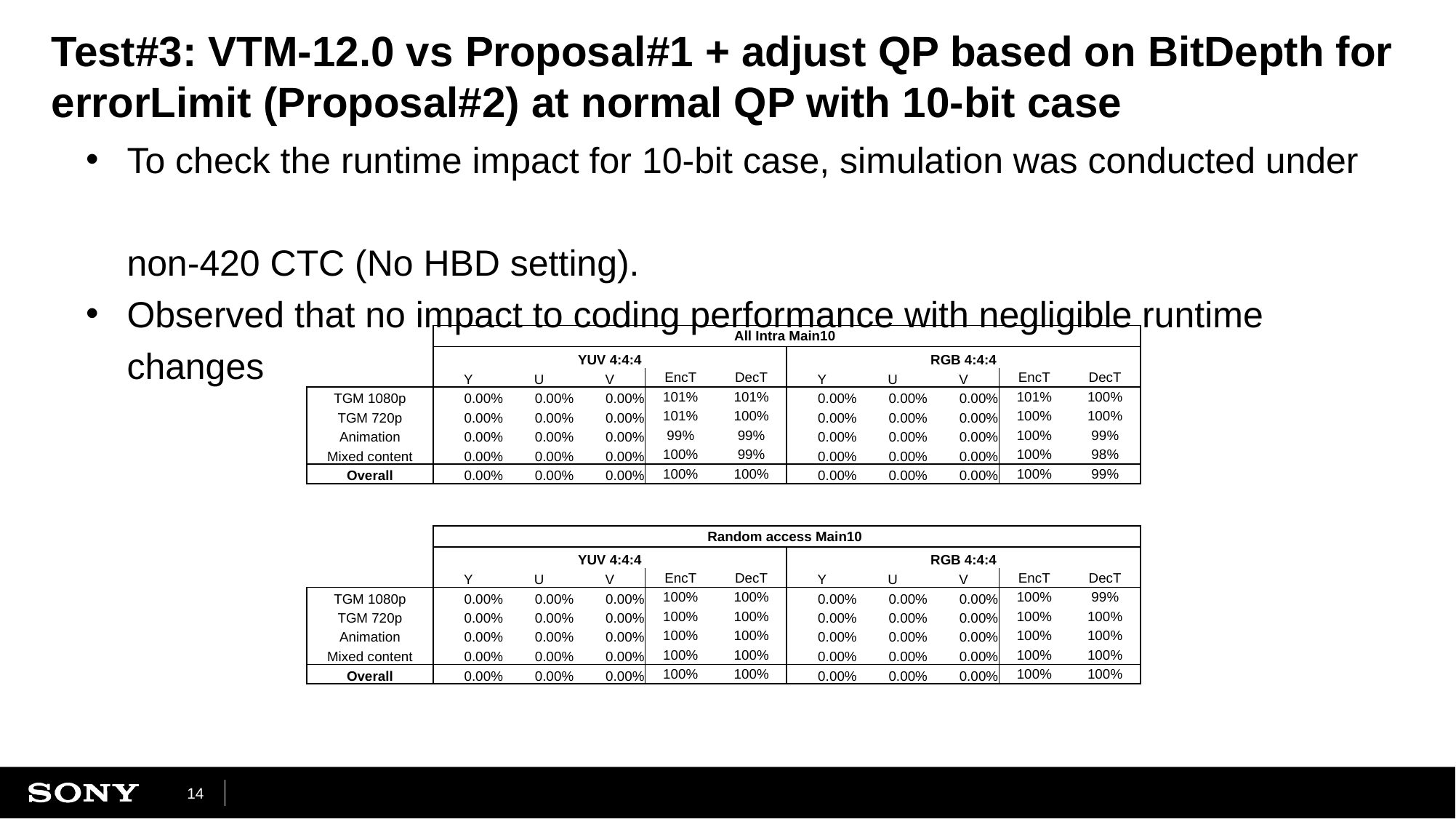

# Test#3: VTM-12.0 vs Proposal#1 + adjust QP based on BitDepth for errorLimit (Proposal#2) at normal QP with 10-bit case
To check the runtime impact for 10-bit case, simulation was conducted under
non-420 CTC (No HBD setting).
Observed that no impact to coding performance with negligible runtime changes

|  | All Intra Main10 |  |  |  |  |  |  |  |  |  |
| --- | --- | --- | --- | --- | --- | --- | --- | --- | --- | --- |
|  | YUV 4:4:4 |  |  |  |  | RGB 4:4:4 |  |  |  |  |
|  | Y | U | V | EncT | DecT | Y | U | V | EncT | DecT |
| TGM 1080p | 0.00% | 0.00% | 0.00% | 101% | 101% | 0.00% | 0.00% | 0.00% | 101% | 100% |
| TGM 720p | 0.00% | 0.00% | 0.00% | 101% | 100% | 0.00% | 0.00% | 0.00% | 100% | 100% |
| Animation | 0.00% | 0.00% | 0.00% | 99% | 99% | 0.00% | 0.00% | 0.00% | 100% | 99% |
| Mixed content | 0.00% | 0.00% | 0.00% | 100% | 99% | 0.00% | 0.00% | 0.00% | 100% | 98% |
| Overall | 0.00% | 0.00% | 0.00% | 100% | 100% | 0.00% | 0.00% | 0.00% | 100% | 99% |
|  |  |  |  |  |  |  |  |  |  |  |
|  |  |  |  |  |  |  |  |  |  |  |
|  | Random access Main10 |  |  |  |  |  |  |  |  |  |
|  | YUV 4:4:4 |  |  |  |  | RGB 4:4:4 |  |  |  |  |
|  | Y | U | V | EncT | DecT | Y | U | V | EncT | DecT |
| TGM 1080p | 0.00% | 0.00% | 0.00% | 100% | 100% | 0.00% | 0.00% | 0.00% | 100% | 99% |
| TGM 720p | 0.00% | 0.00% | 0.00% | 100% | 100% | 0.00% | 0.00% | 0.00% | 100% | 100% |
| Animation | 0.00% | 0.00% | 0.00% | 100% | 100% | 0.00% | 0.00% | 0.00% | 100% | 100% |
| Mixed content | 0.00% | 0.00% | 0.00% | 100% | 100% | 0.00% | 0.00% | 0.00% | 100% | 100% |
| Overall | 0.00% | 0.00% | 0.00% | 100% | 100% | 0.00% | 0.00% | 0.00% | 100% | 100% |